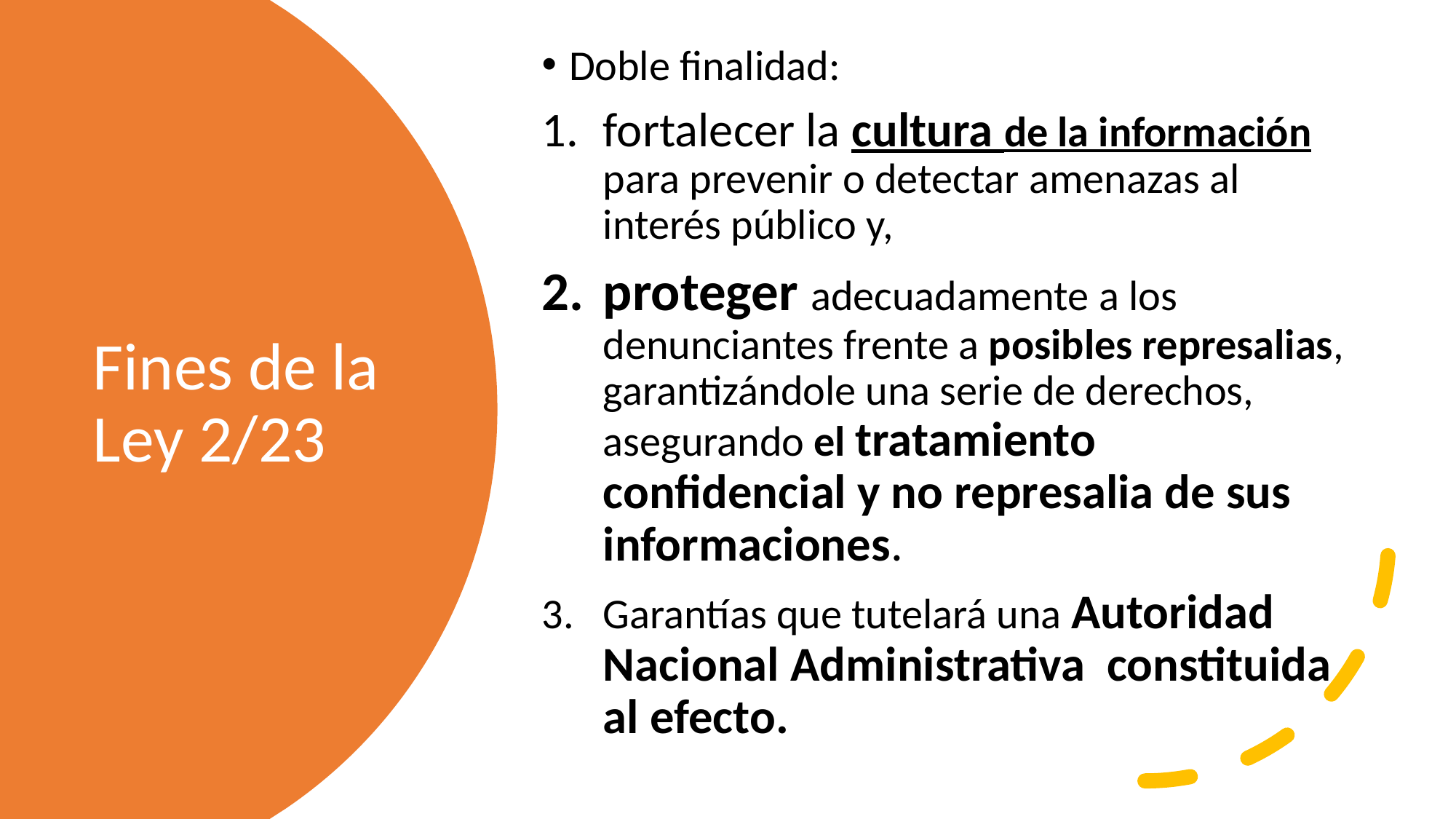

Doble finalidad:
fortalecer la cultura de la información para prevenir o detectar amenazas al interés público y,
proteger adecuadamente a los denunciantes frente a posibles represalias, garantizándole una serie de derechos, asegurando el tratamiento confidencial y no represalia de sus informaciones.
Garantías que tutelará una Autoridad Nacional Administrativa  constituida al efecto.

# Fines de la Ley 2/23